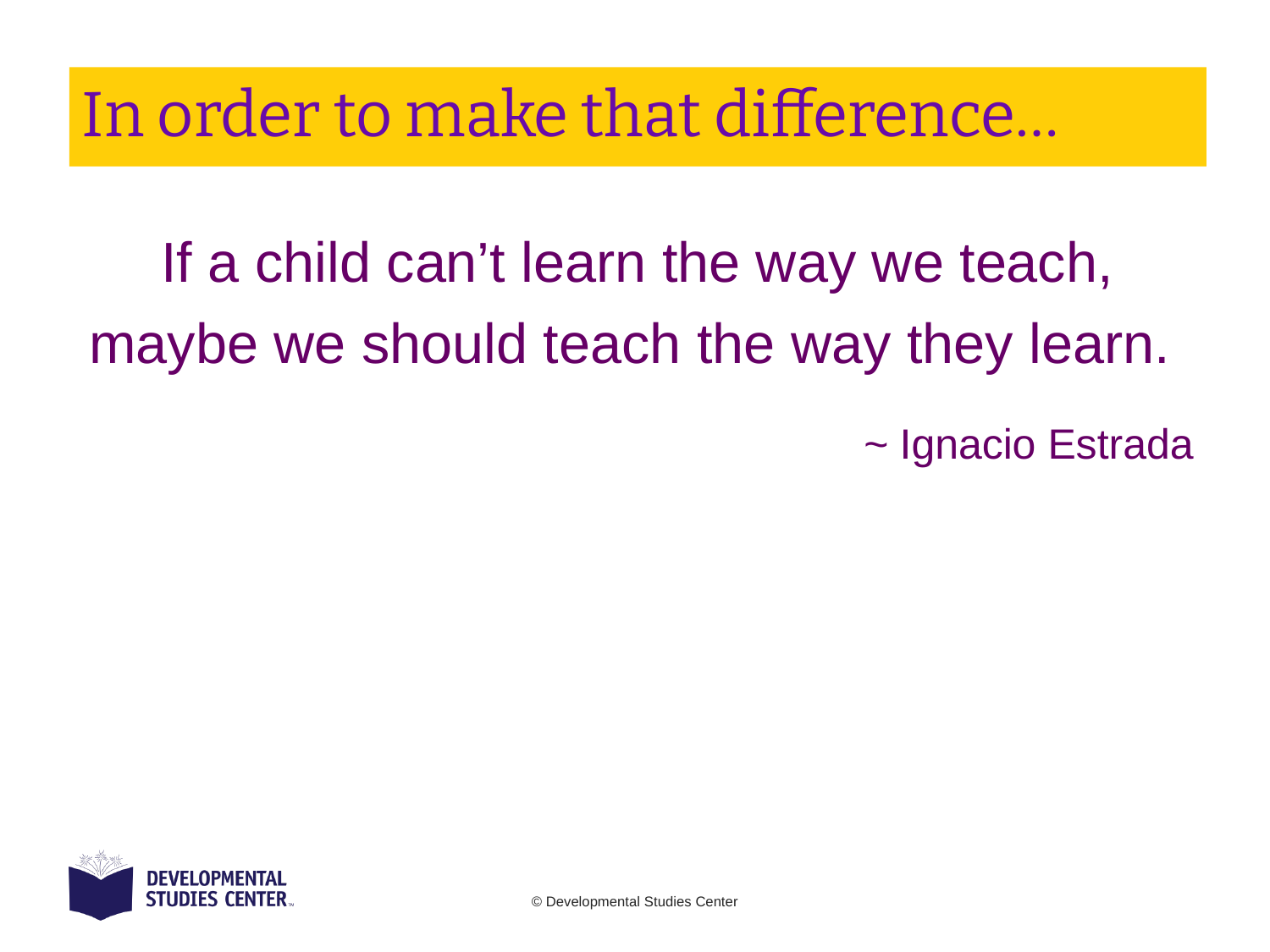

# In order to make that difference…
If a child can’t learn the way we teach, maybe we should teach the way they learn.
~ Ignacio Estrada